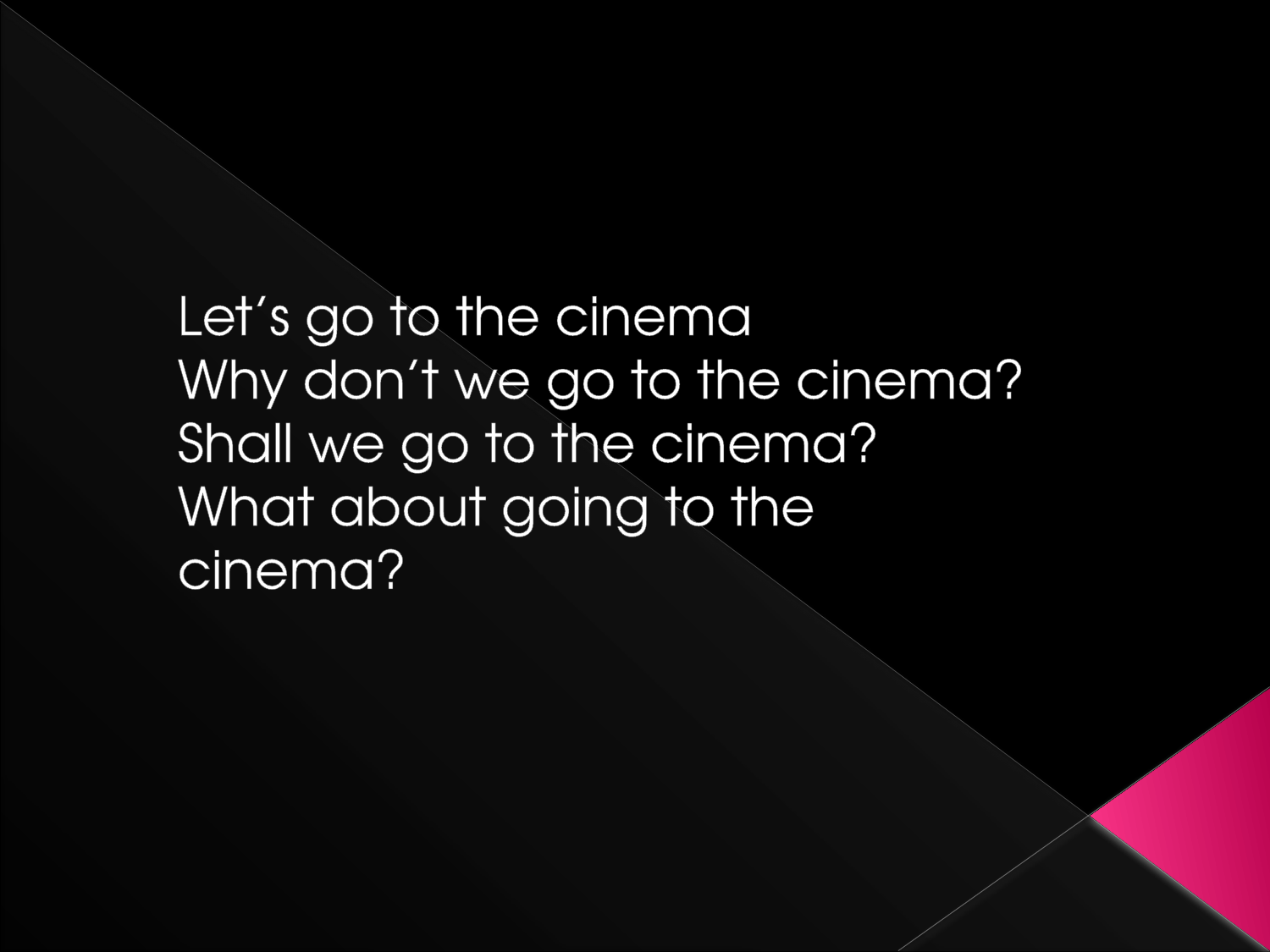

#
Let’s go to the cinema
Why don’t we go to the cinema?
Shall we go to the cinema?
What about going to the cinema?